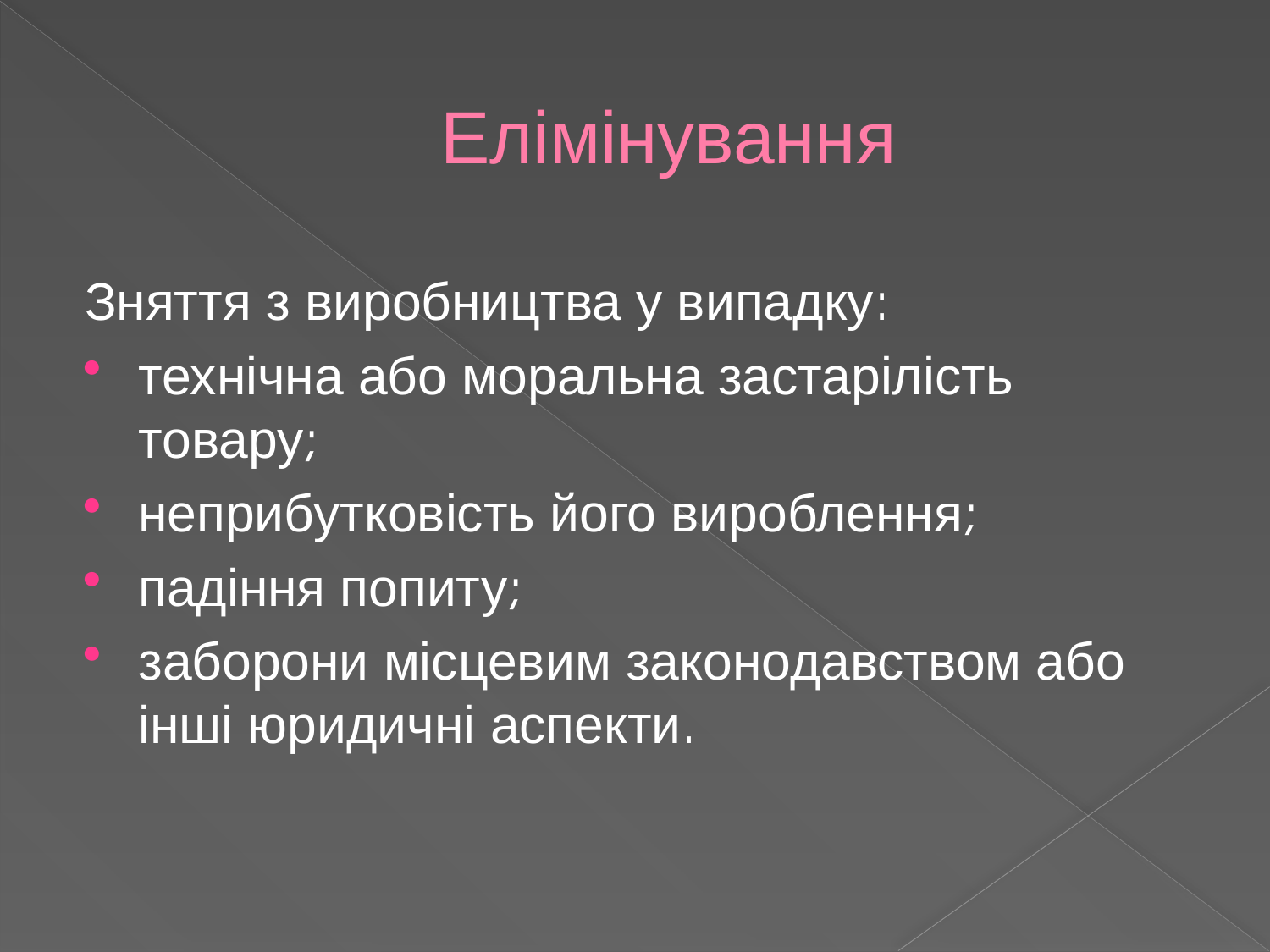

# Елімінування
Зняття з виробництва у випадку:
технічна або моральна застарілість товару;
неприбутковість його вироблення;
падіння попиту;
заборони місцевим законодавством або інші юридичні аспекти.